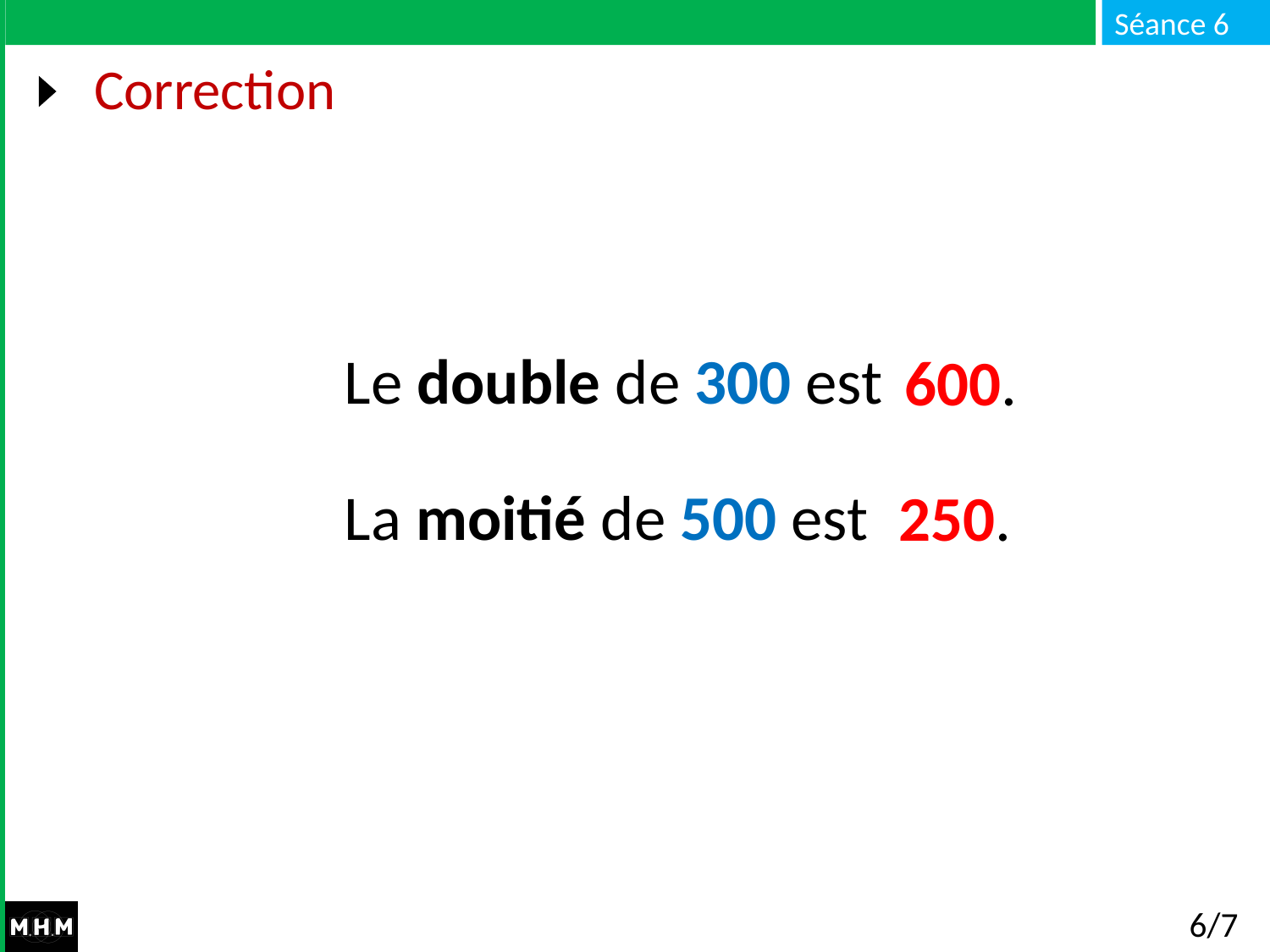

# Correction

Le double de 300 est …

La moitié de 500 est …
600.
250.
6/7